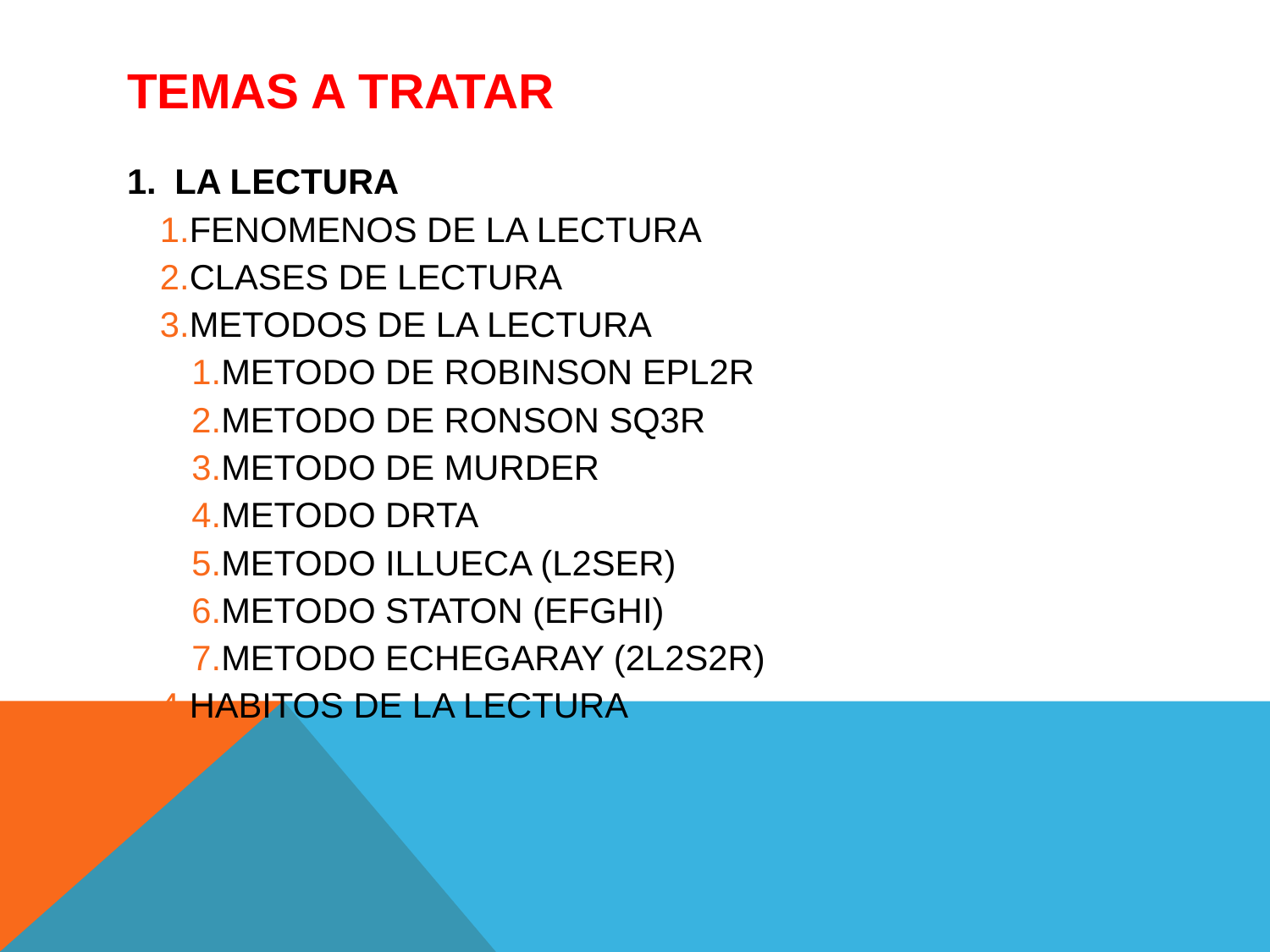

# TEMAS A TRATAR
LA LECTURA
FENOMENOS DE LA LECTURA
CLASES DE LECTURA
METODOS DE LA LECTURA
METODO DE ROBINSON EPL2R
METODO DE RONSON SQ3R
METODO DE MURDER
METODO DRTA
METODO ILLUECA (L2SER)
METODO STATON (EFGHI)
METODO ECHEGARAY (2L2S2R)
HABITOS DE LA LECTURA